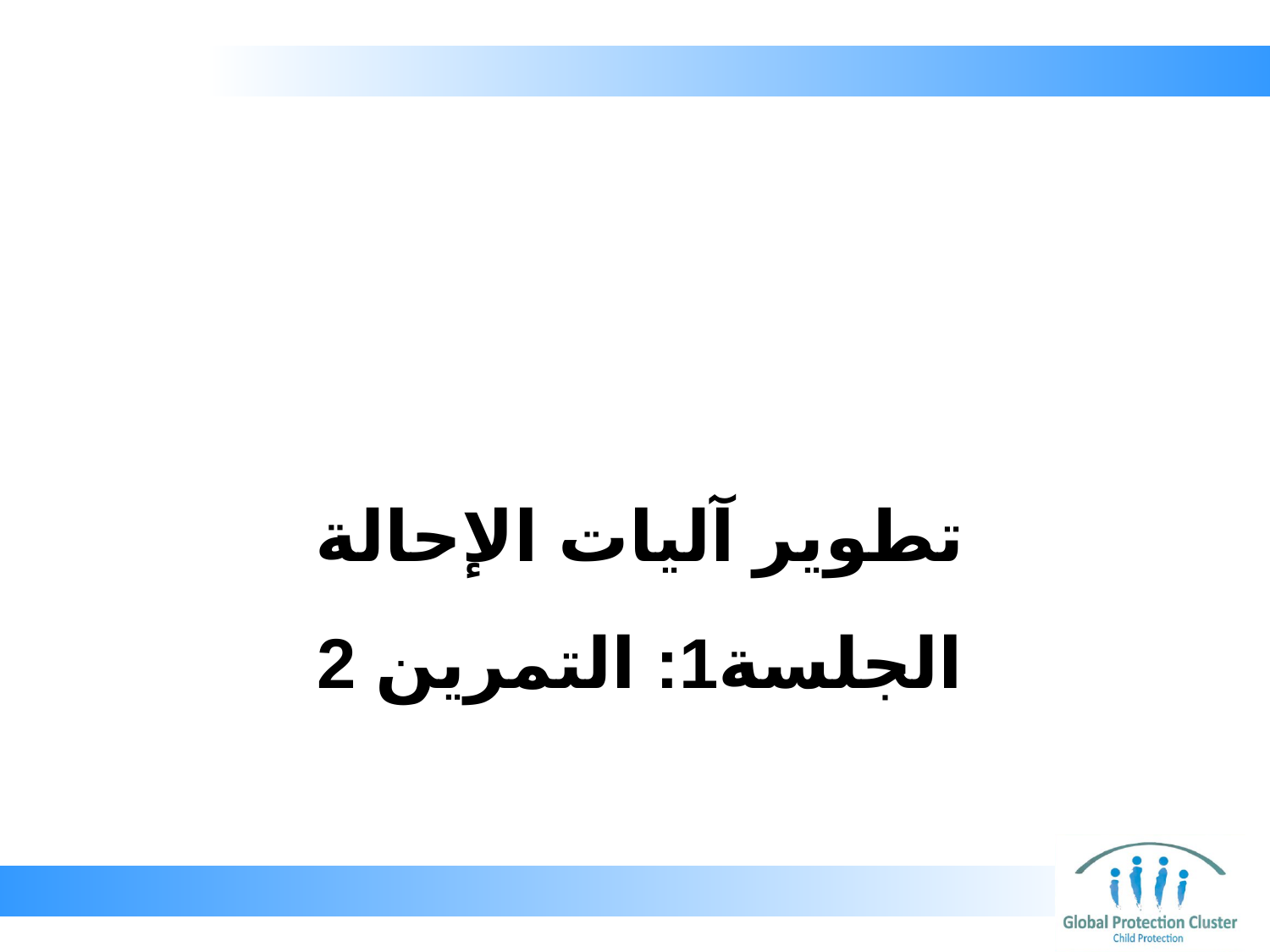

تطوير آليات الإحالة

# الجلسة1: التمرين 2